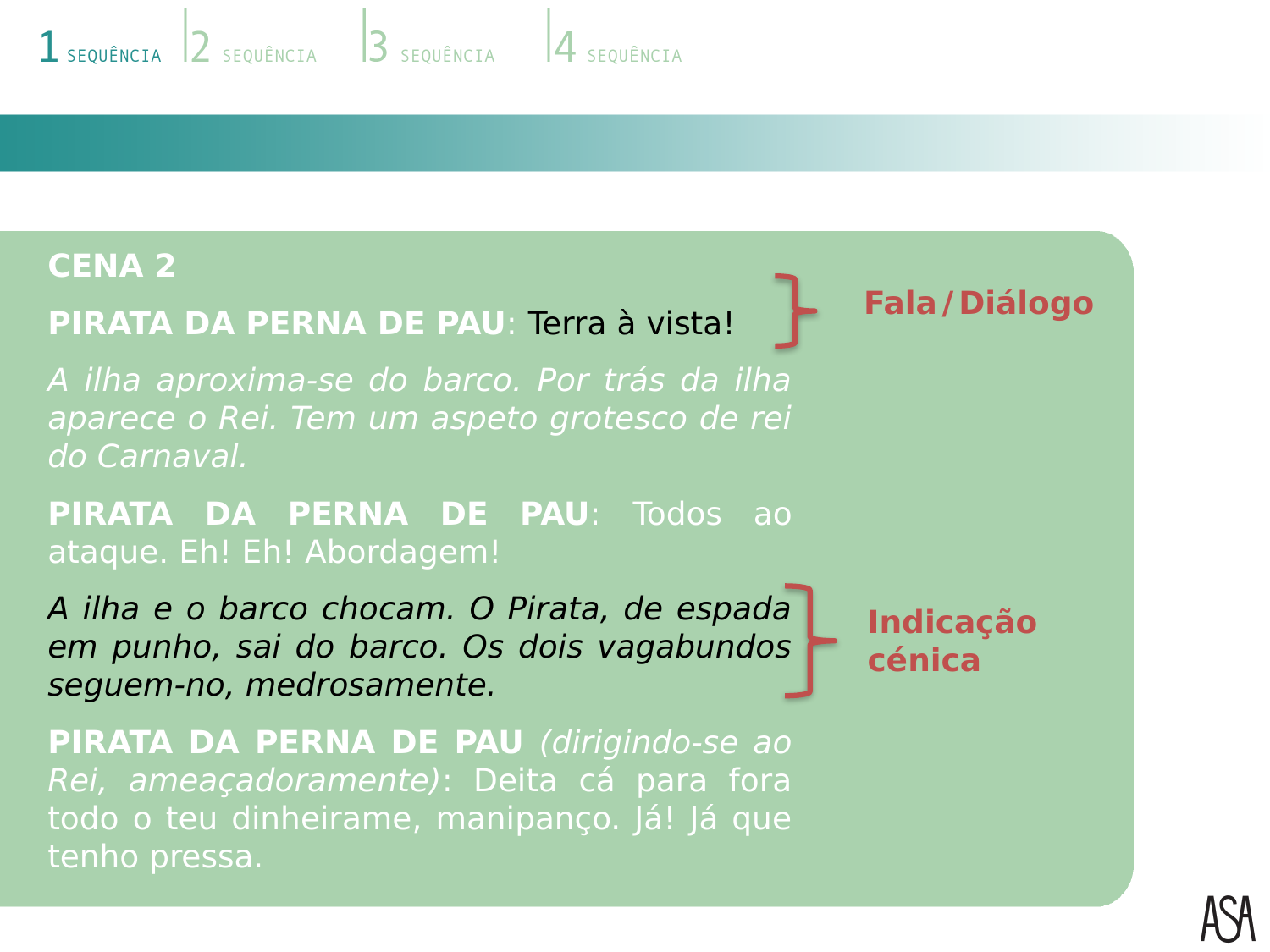

CENA 2

PIRATA DA PERNA DE PAU: Terra à vista!

A ilha aproxima-se do barco. Por trás da ilha aparece o Rei. Tem um aspeto grotesco de rei do Carnaval.

PIRATA DA PERNA DE PAU: Todos ao ataque. Eh! Eh! Abordagem!

A ilha e o barco chocam. O Pirata, de espada em punho, sai do barco. Os dois vagabundos seguem-no, medrosamente.

PIRATA DA PERNA DE PAU (dirigindo-se ao Rei, ameaçadoramente): Deita cá para fora todo o teu dinheirame, manipanço. Já! Já que tenho pressa.

Fala / Diálogo

Indicação  cénica